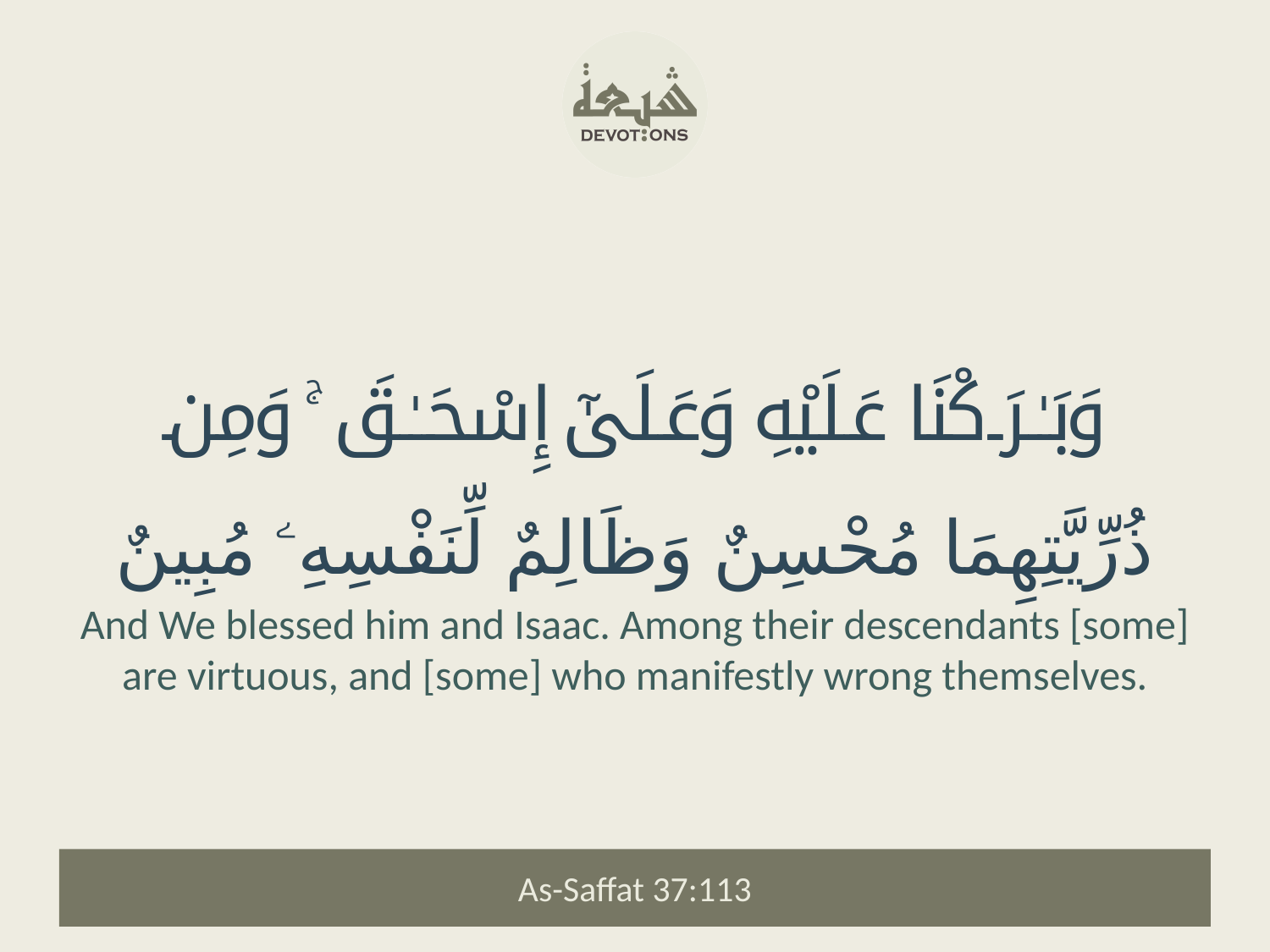

وَبَـٰرَكْنَا عَلَيْهِ وَعَلَىٰٓ إِسْحَـٰقَ ۚ وَمِن ذُرِّيَّتِهِمَا مُحْسِنٌ وَظَالِمٌ لِّنَفْسِهِۦ مُبِينٌ
And We blessed him and Isaac. Among their descendants [some] are virtuous, and [some] who manifestly wrong themselves.
As-Saffat 37:113